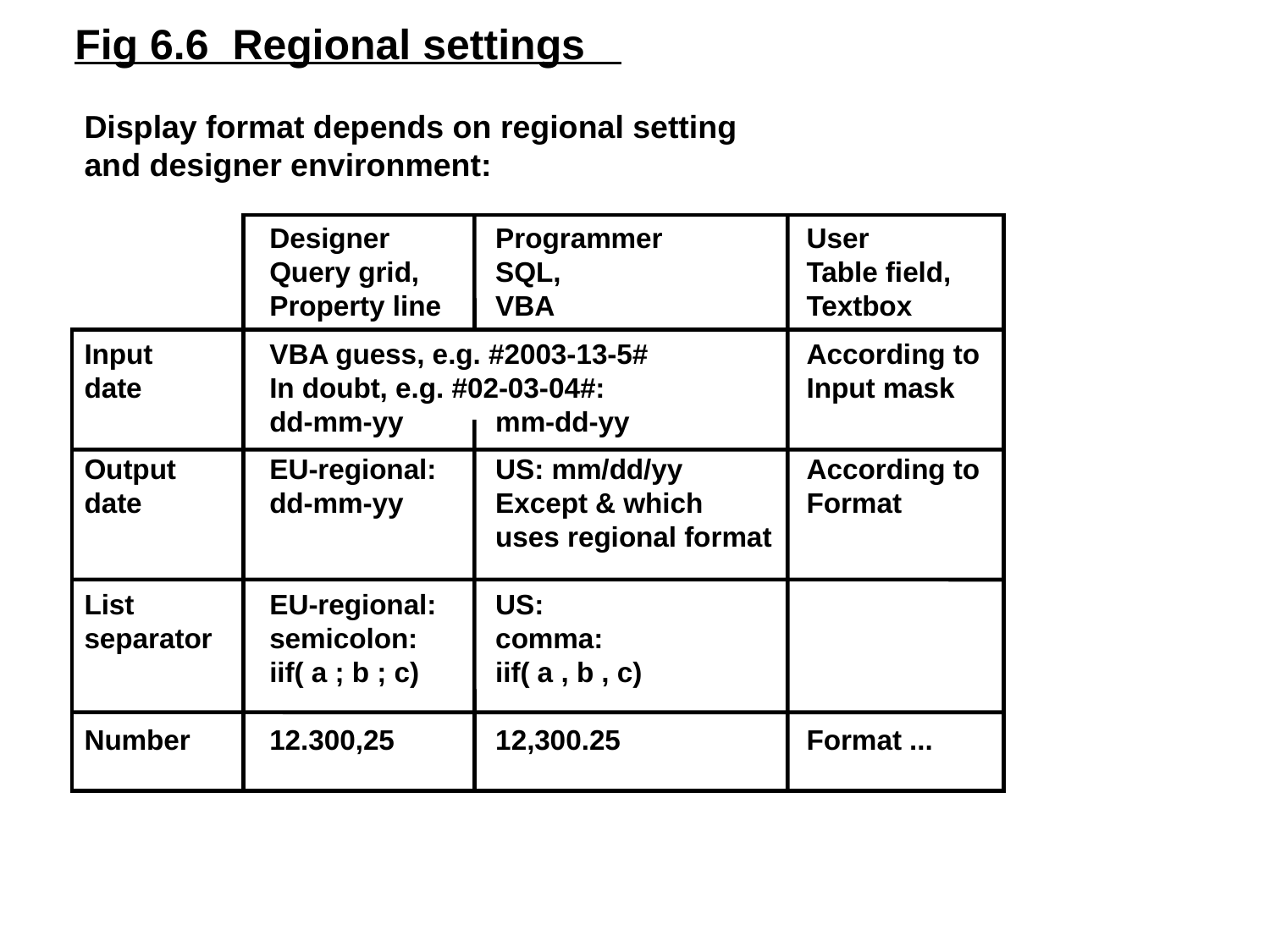

Fig 6.6  Regional settings
Display format depends on regional setting
and designer environment:

	Designer	Programmer	User
	Query grid,	SQL, 	Table field,
	Property line	VBA	Textbox
Input	VBA guess, e.g. #2003-13-5#	According to
date	In doubt, e.g. #02-03-04#:	Input mask
	dd-mm-yy	mm-dd-yy
Output	EU-regional:	US: mm/dd/yy	According to
date	dd-mm-yy	Except & which	Format
		uses regional format

List	EU-regional:	US:
separator	semicolon:	comma:
	iif( a ; b ; c)	iif( a , b , c)

Number	12.300,25	12,300.25	Format ...